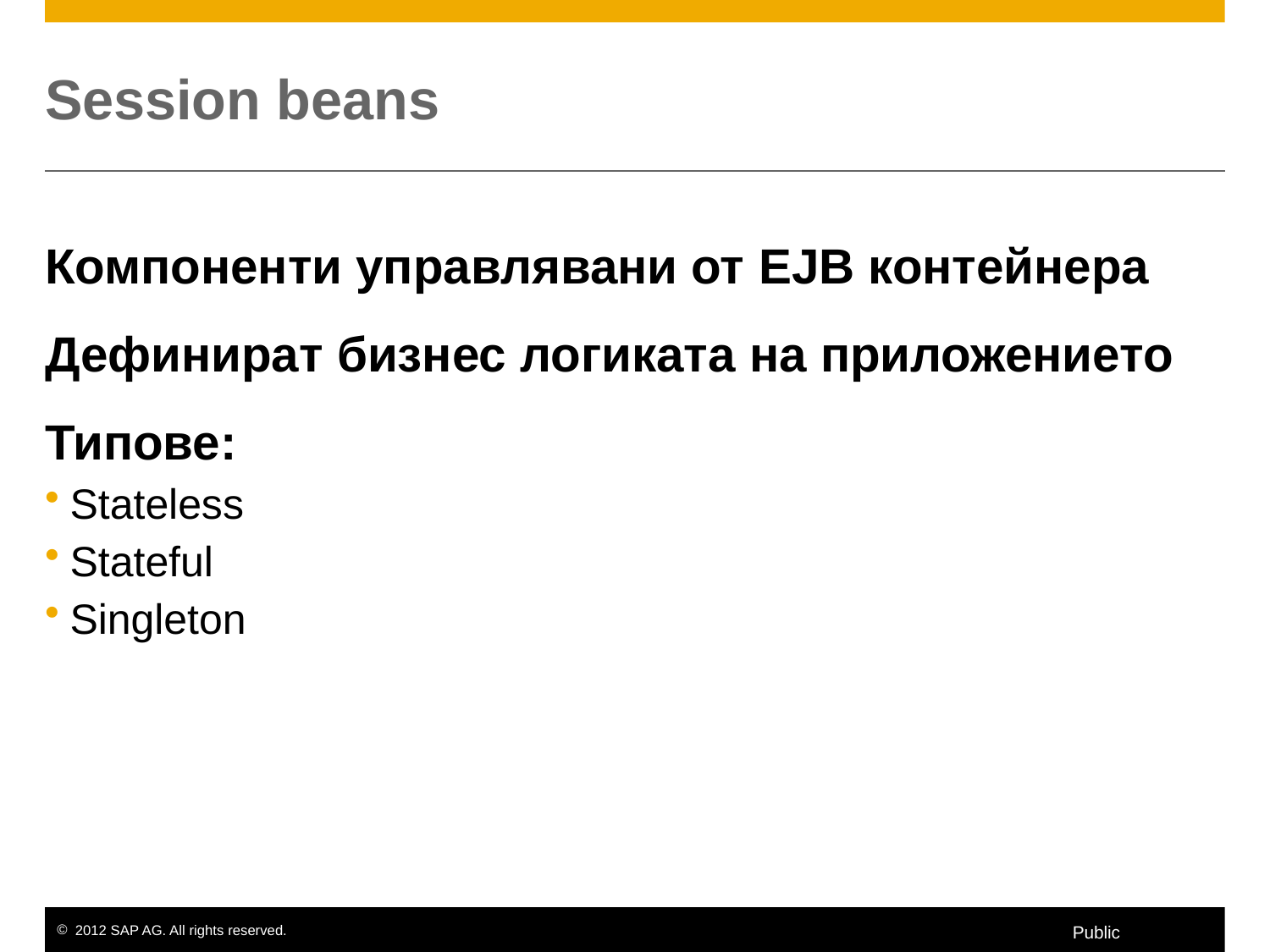

# Session beans
Компоненти управлявани от EJB контейнера
Дефинират бизнес логиката на приложението
Типове:
Stateless
Stateful
Singleton